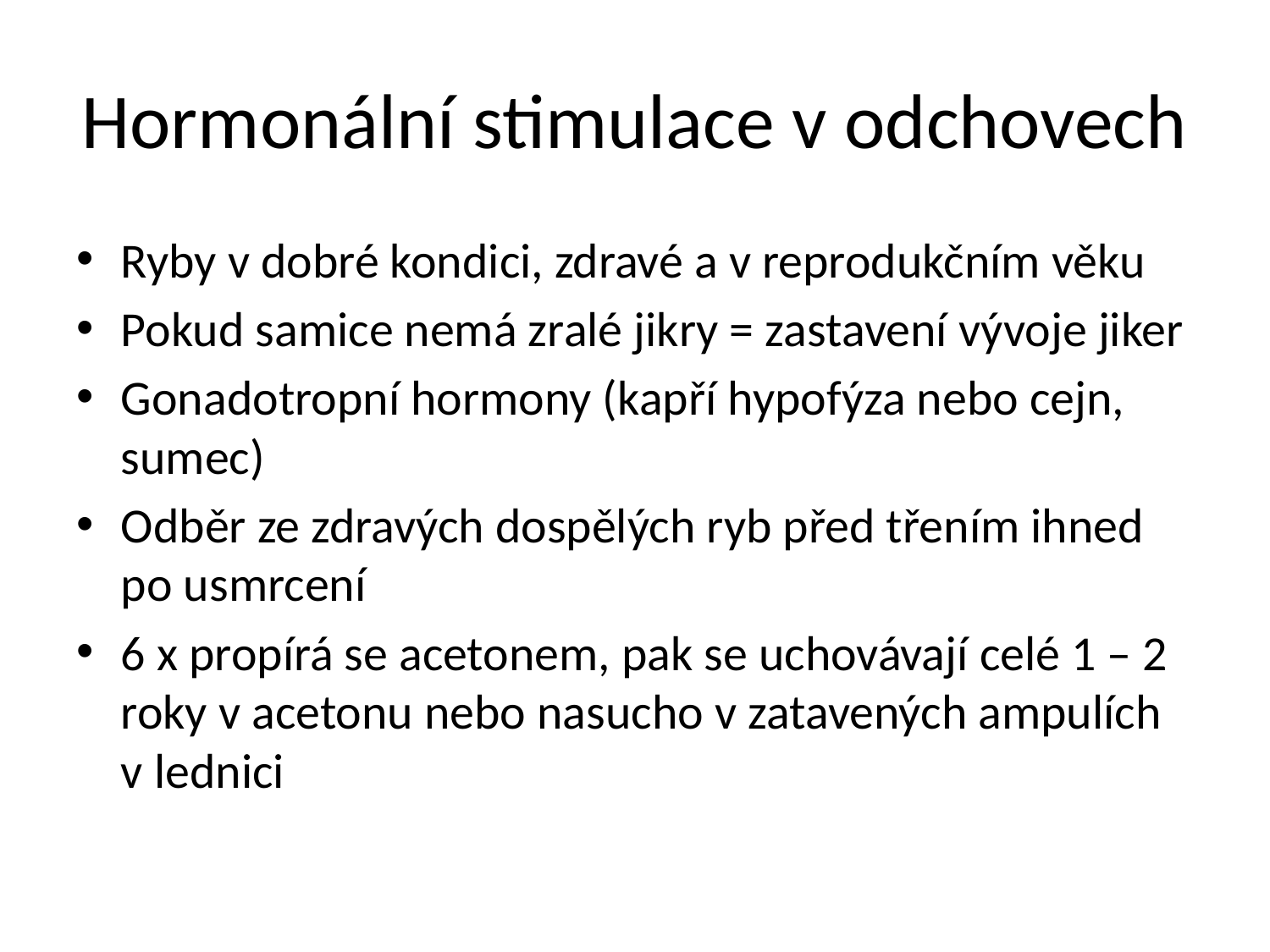

# Hormonální stimulace v odchovech
Ryby v dobré kondici, zdravé a v reprodukčním věku
Pokud samice nemá zralé jikry = zastavení vývoje jiker
Gonadotropní hormony (kapří hypofýza nebo cejn, sumec)
Odběr ze zdravých dospělých ryb před třením ihned po usmrcení
6 x propírá se acetonem, pak se uchovávají celé 1 – 2 roky v acetonu nebo nasucho v zatavených ampulích v lednici